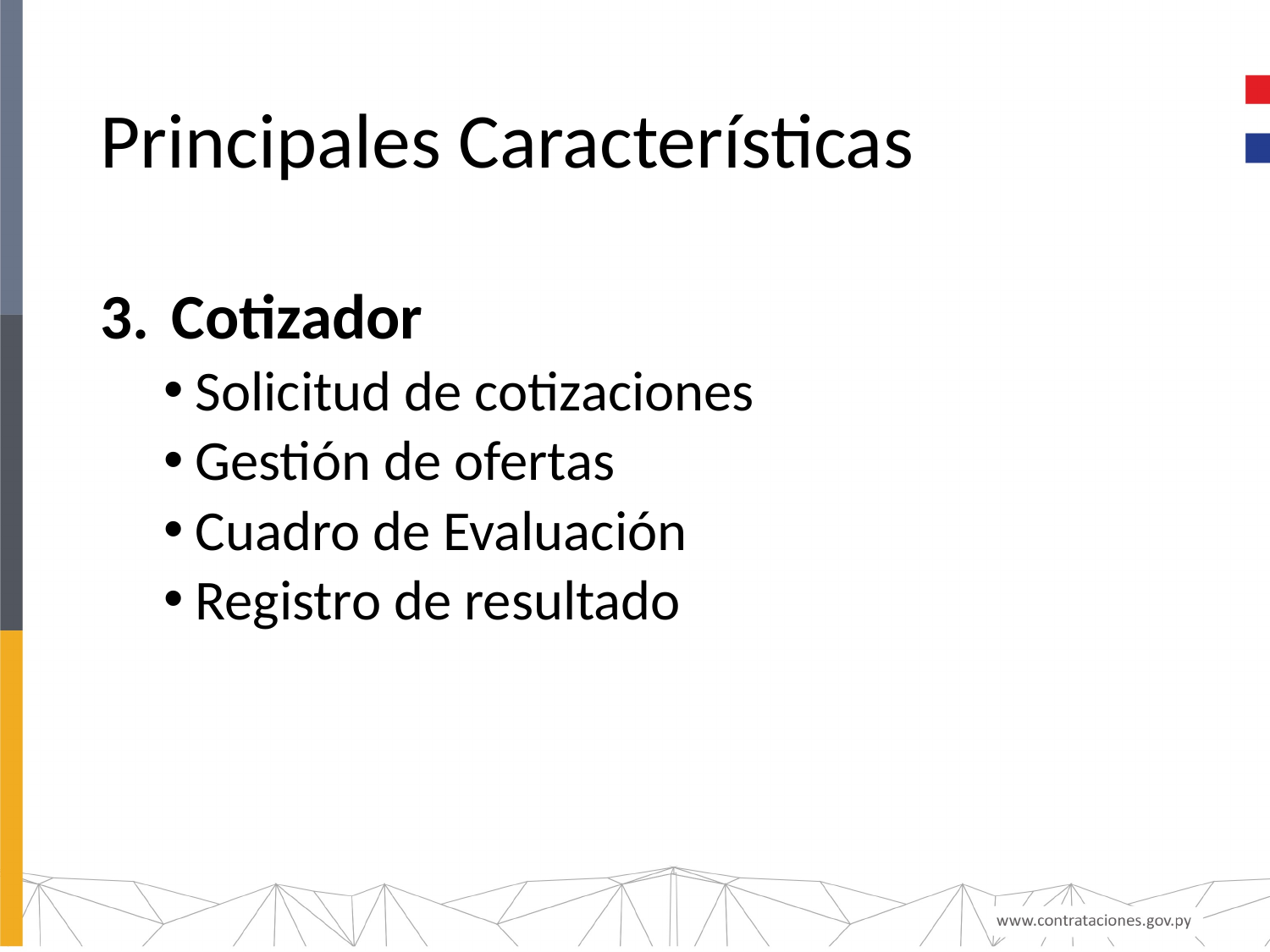

# Principales Características
Cotizador
Solicitud de cotizaciones
Gestión de ofertas
Cuadro de Evaluación
Registro de resultado